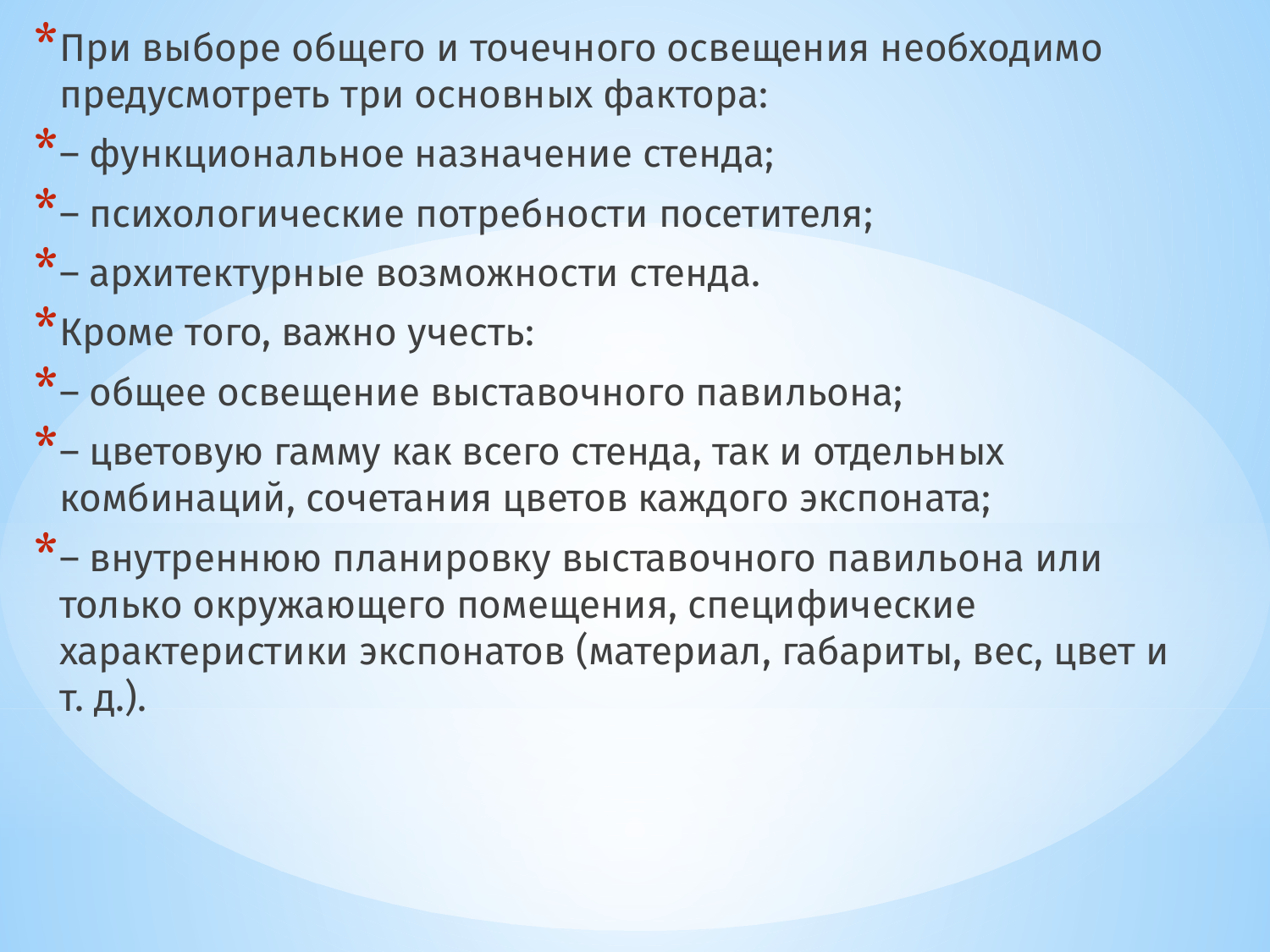

При выборе общего и точечного освещения необходимо предусмотреть три основных фактора:
– функциональное назначение стенда;
– психологические потребности посетителя;
– архитектурные возможности стенда.
Кроме того, важно учесть:
– общее освещение выставочного павильона;
– цветовую гамму как всего стенда, так и отдельных комбинаций, сочетания цветов каждого экспоната;
– внутреннюю планировку выставочного павильона или только окружающего помещения, специфические характеристики экспонатов (материал, габариты, вес, цвет и т. д.).

#